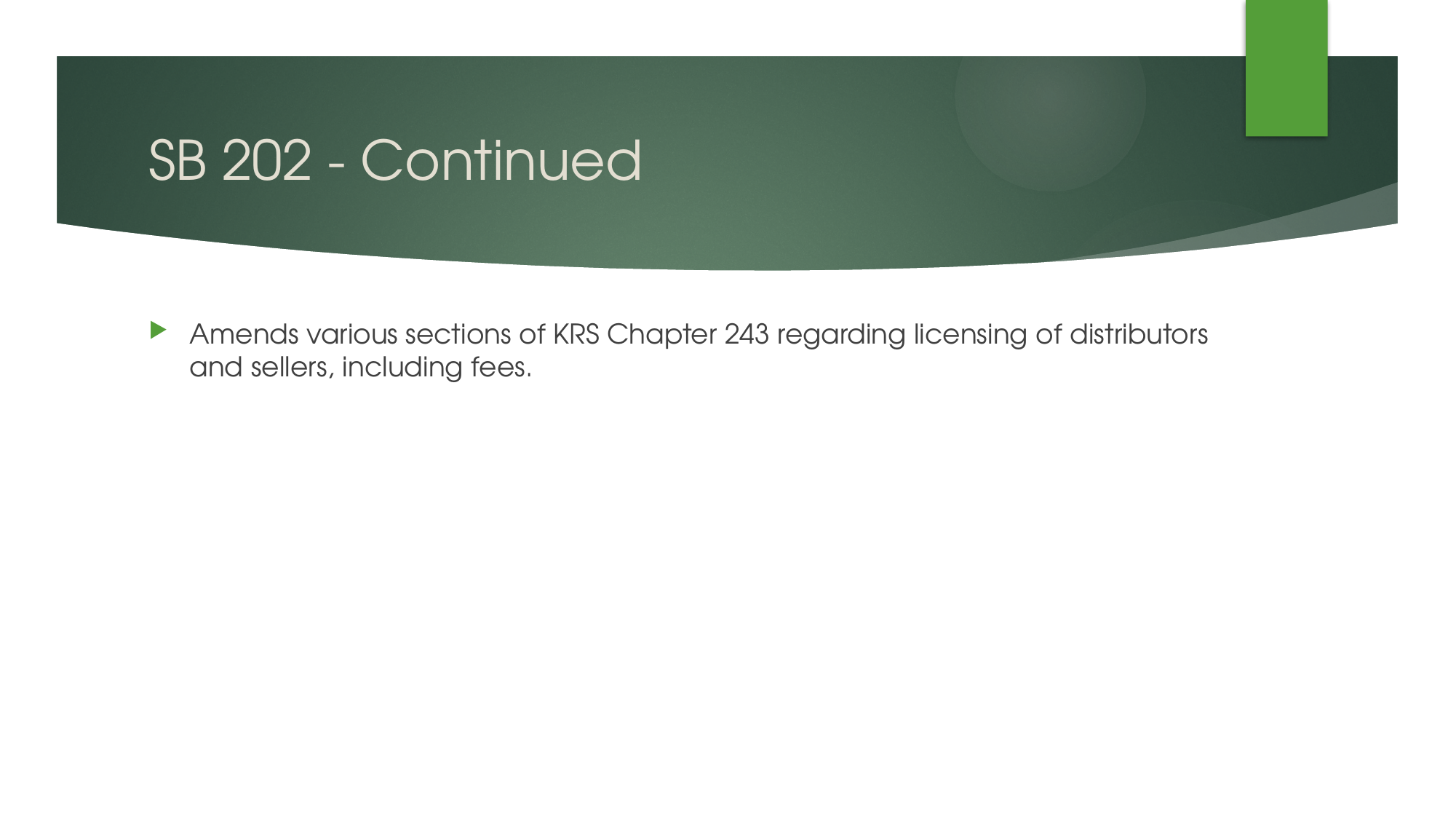

# SB 202 - Continued
Amends various sections of KRS Chapter 243 regarding licensing of distributors and sellers, including fees.